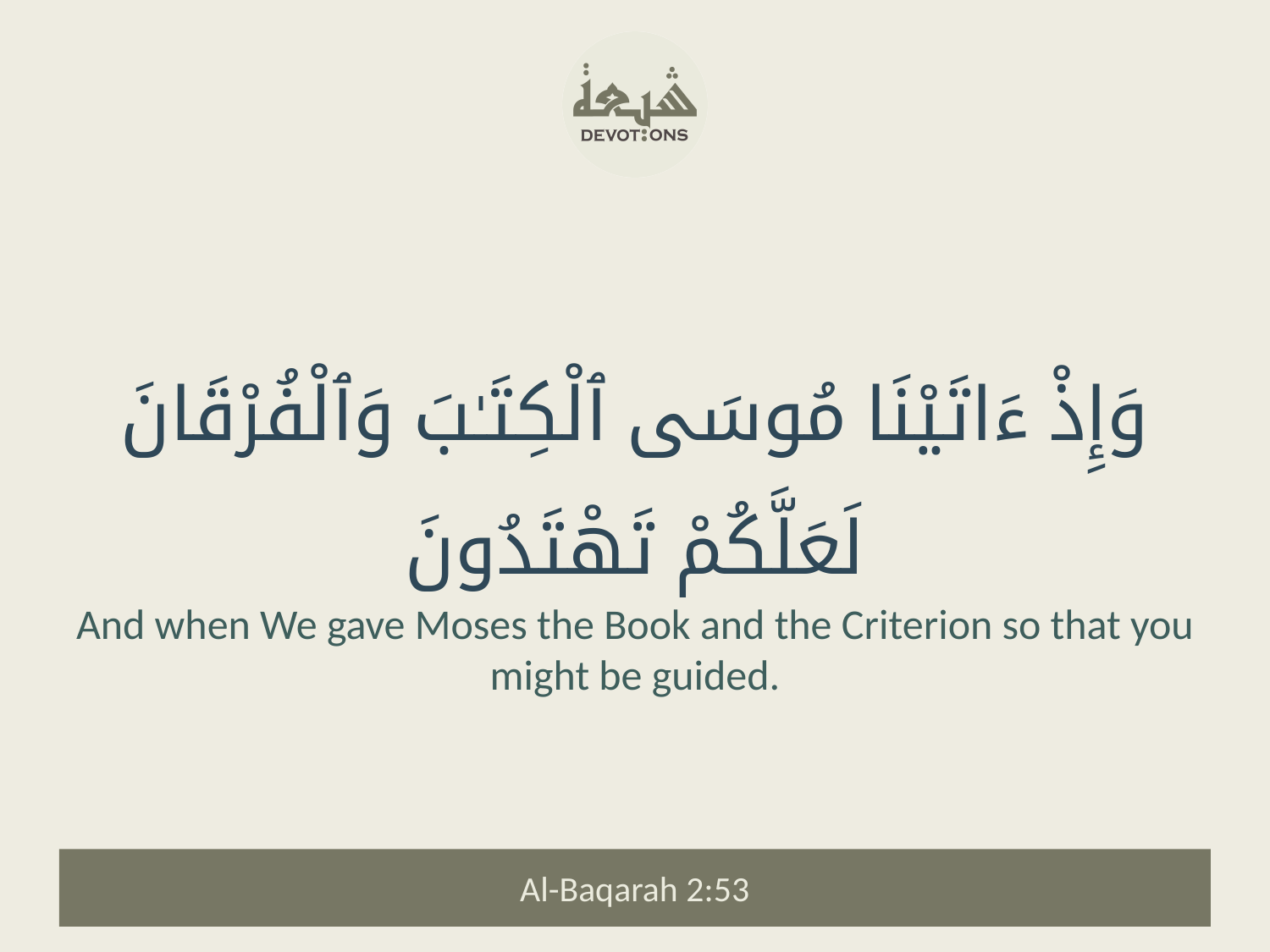

وَإِذْ ءَاتَيْنَا مُوسَى ٱلْكِتَـٰبَ وَٱلْفُرْقَانَ لَعَلَّكُمْ تَهْتَدُونَ
And when We gave Moses the Book and the Criterion so that you might be guided.
Al-Baqarah 2:53